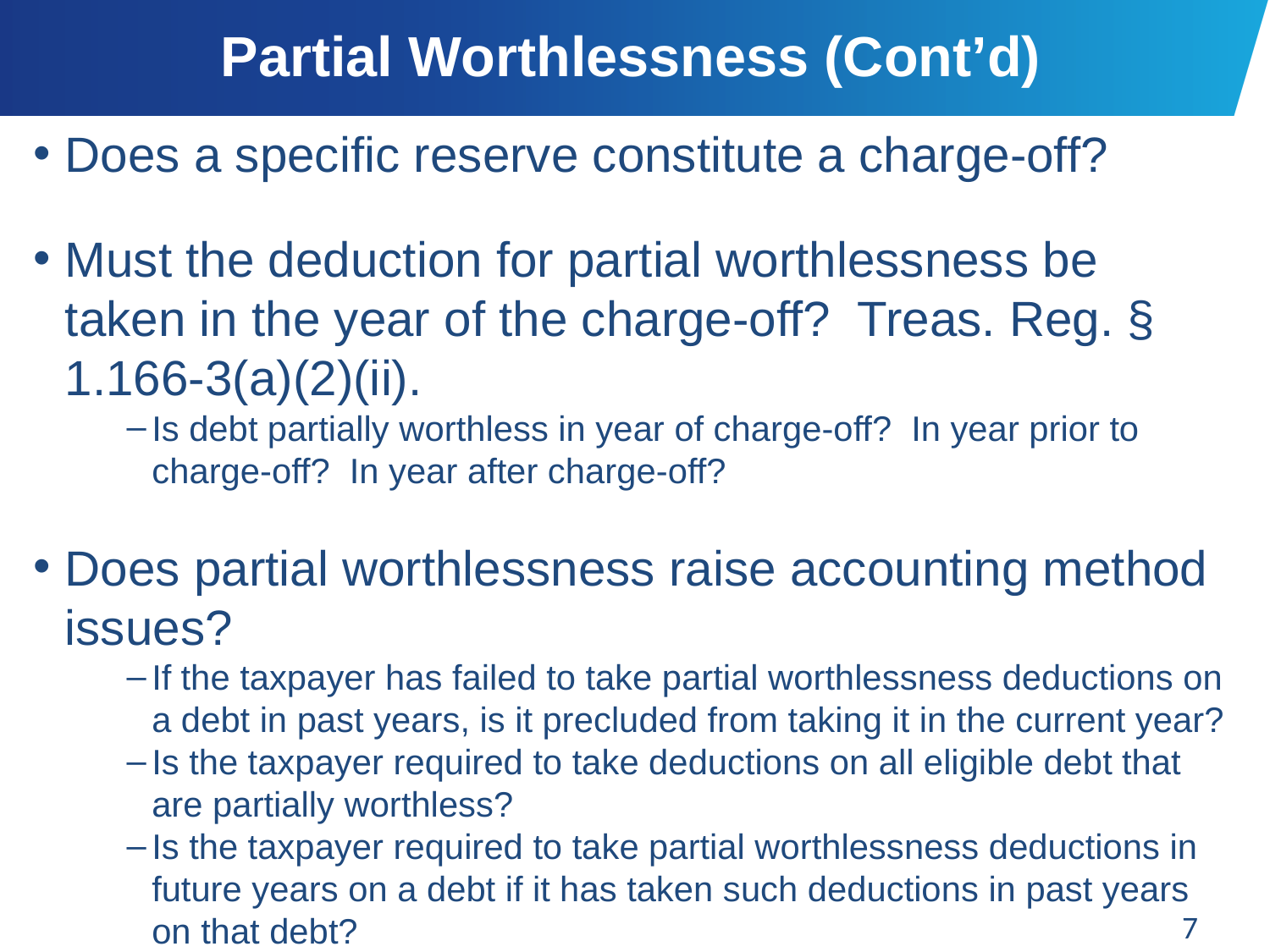

# Partial Worthlessness (Cont’d)
Does a specific reserve constitute a charge-off?

Must the deduction for partial worthlessness be taken in the year of the charge-off?  Treas. Reg. § 1.166-3(a)(2)(ii).
Is debt partially worthless in year of charge-off?  In year prior to charge-off?  In year after charge-off?

Does partial worthlessness raise accounting method issues?
If the taxpayer has failed to take partial worthlessness deductions on a debt in past years, is it precluded from taking it in the current year?
Is the taxpayer required to take deductions on all eligible debt that are partially worthless?
Is the taxpayer required to take partial worthlessness deductions in future years on a debt if it has taken such deductions in past years on that debt?

7